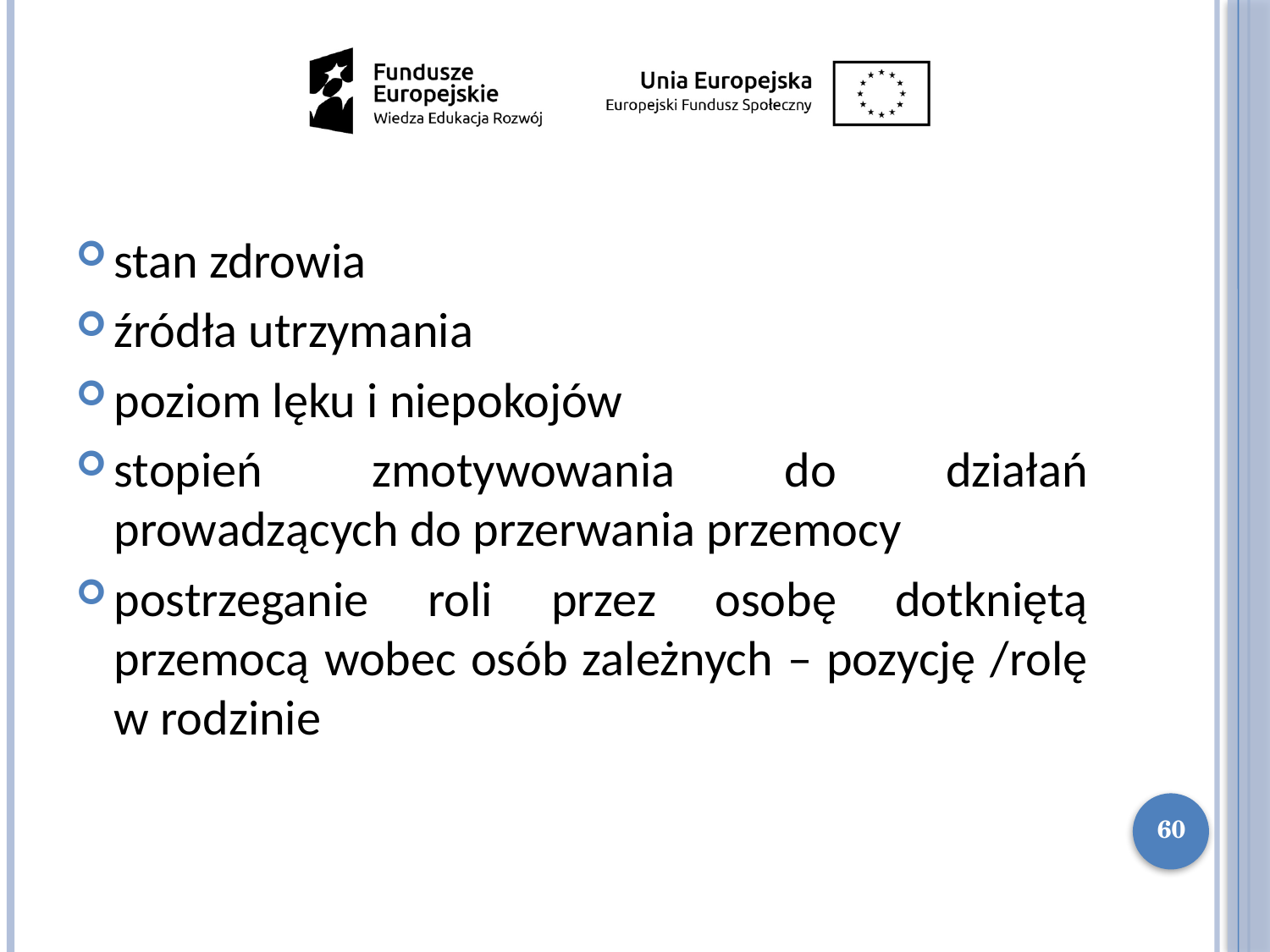

stan zdrowia
źródła utrzymania
poziom lęku i niepokojów
stopień zmotywowania do działań prowadzących do przerwania przemocy
postrzeganie roli przez osobę dotkniętą przemocą wobec osób zależnych – pozycję /rolę w rodzinie
60